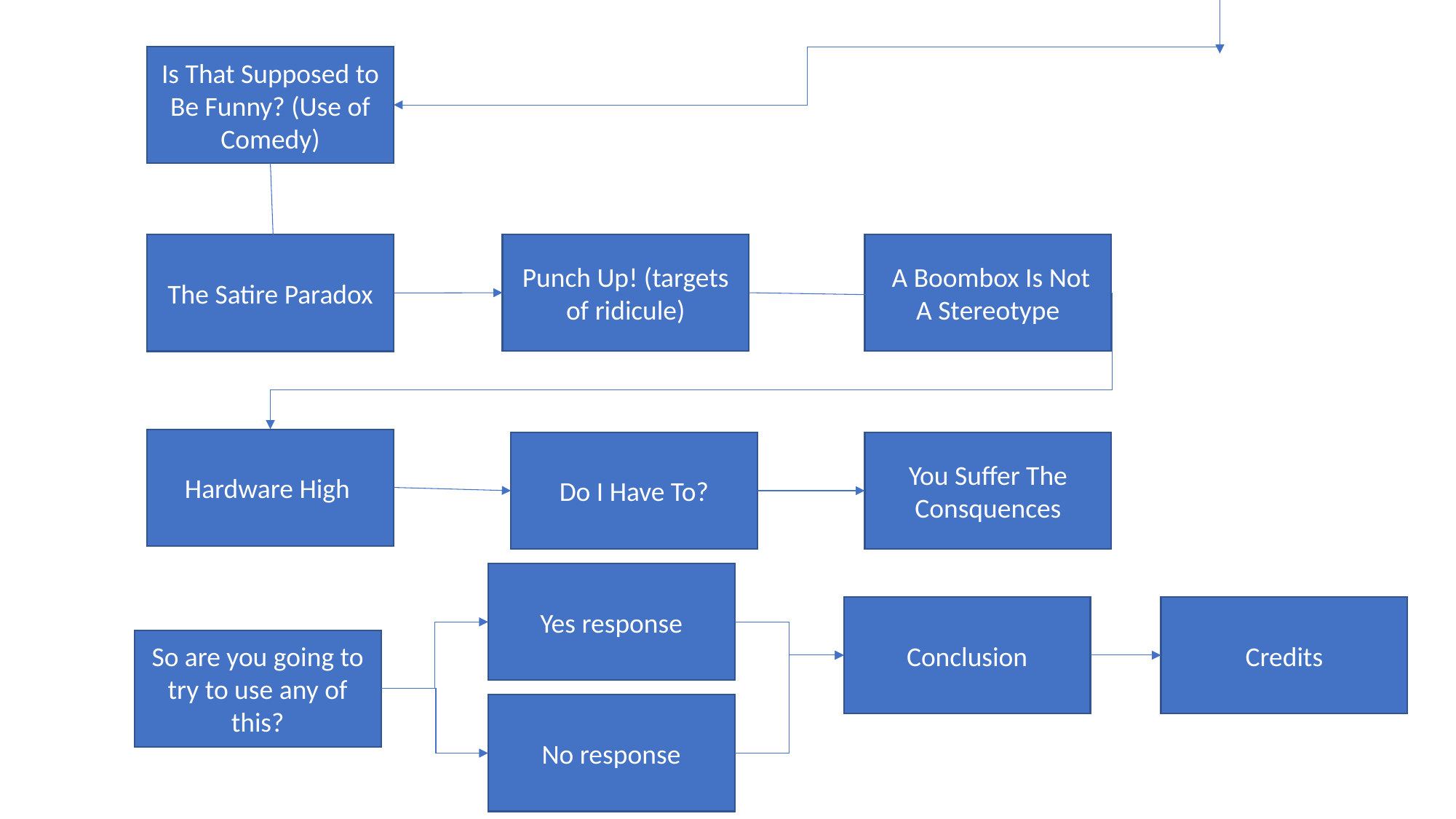

Is That Supposed to Be Funny? (Use of Comedy)
Punch Up! (targets of ridicule)
 A Boombox Is Not A Stereotype
The Satire Paradox
Hardware High
Do I Have To?
You Suffer The Consquences
Yes response
Conclusion
Credits
So are you going to try to use any of this?
No response